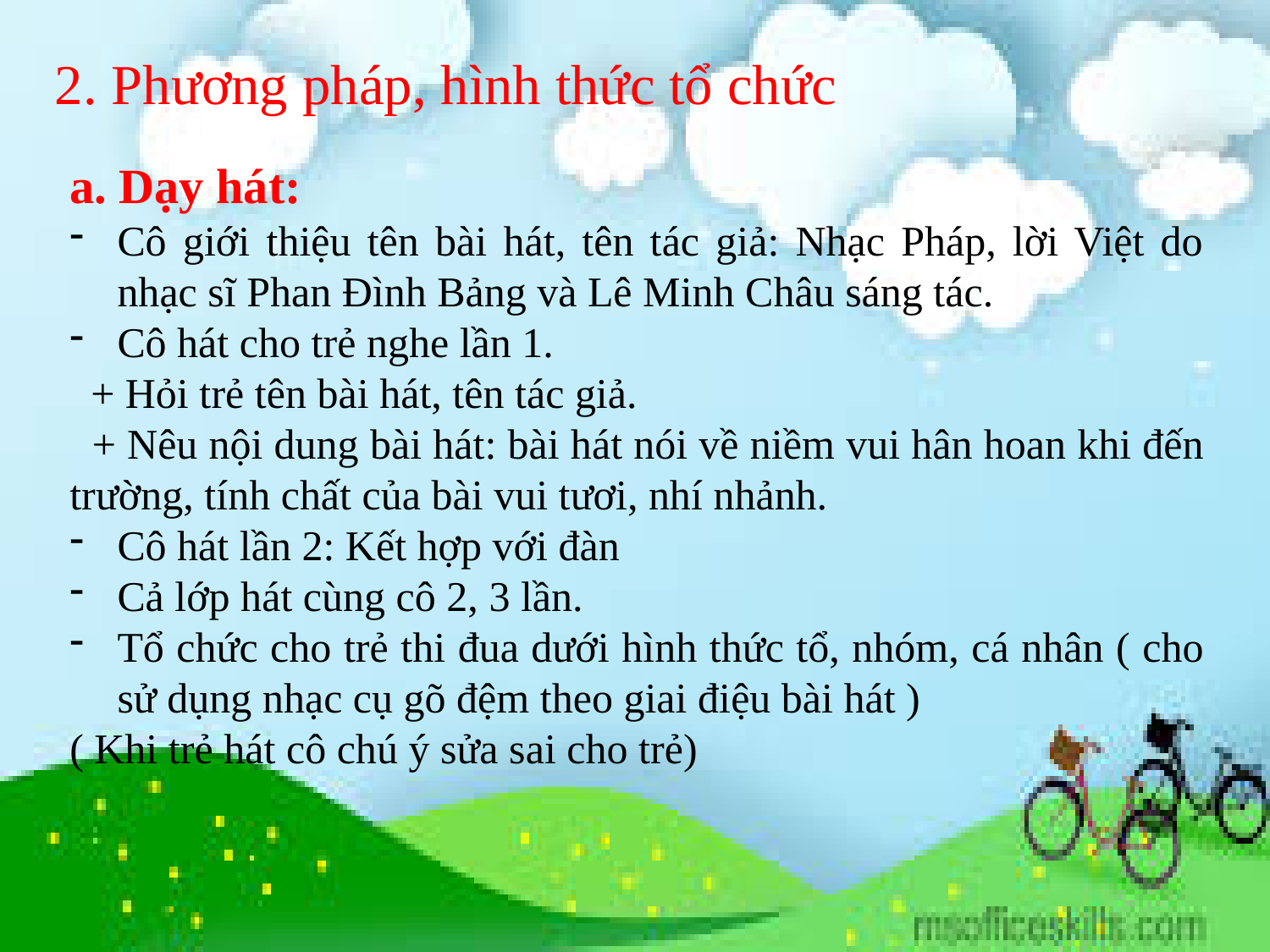

2. Phương pháp, hình thức tổ chức
a. Dạy hát:
Cô giới thiệu tên bài hát, tên tác giả: Nhạc Pháp, lời Việt do nhạc sĩ Phan Đình Bảng và Lê Minh Châu sáng tác.
Cô hát cho trẻ nghe lần 1.
  + Hỏi trẻ tên bài hát, tên tác giả.
  + Nêu nội dung bài hát: bài hát nói về niềm vui hân hoan khi đến trường, tính chất của bài vui tươi, nhí nhảnh.
Cô hát lần 2: Kết hợp với đàn
Cả lớp hát cùng cô 2, 3 lần.
Tổ chức cho trẻ thi đua dưới hình thức tổ, nhóm, cá nhân ( cho sử dụng nhạc cụ gõ đệm theo giai điệu bài hát )
( Khi trẻ hát cô chú ý sửa sai cho trẻ)